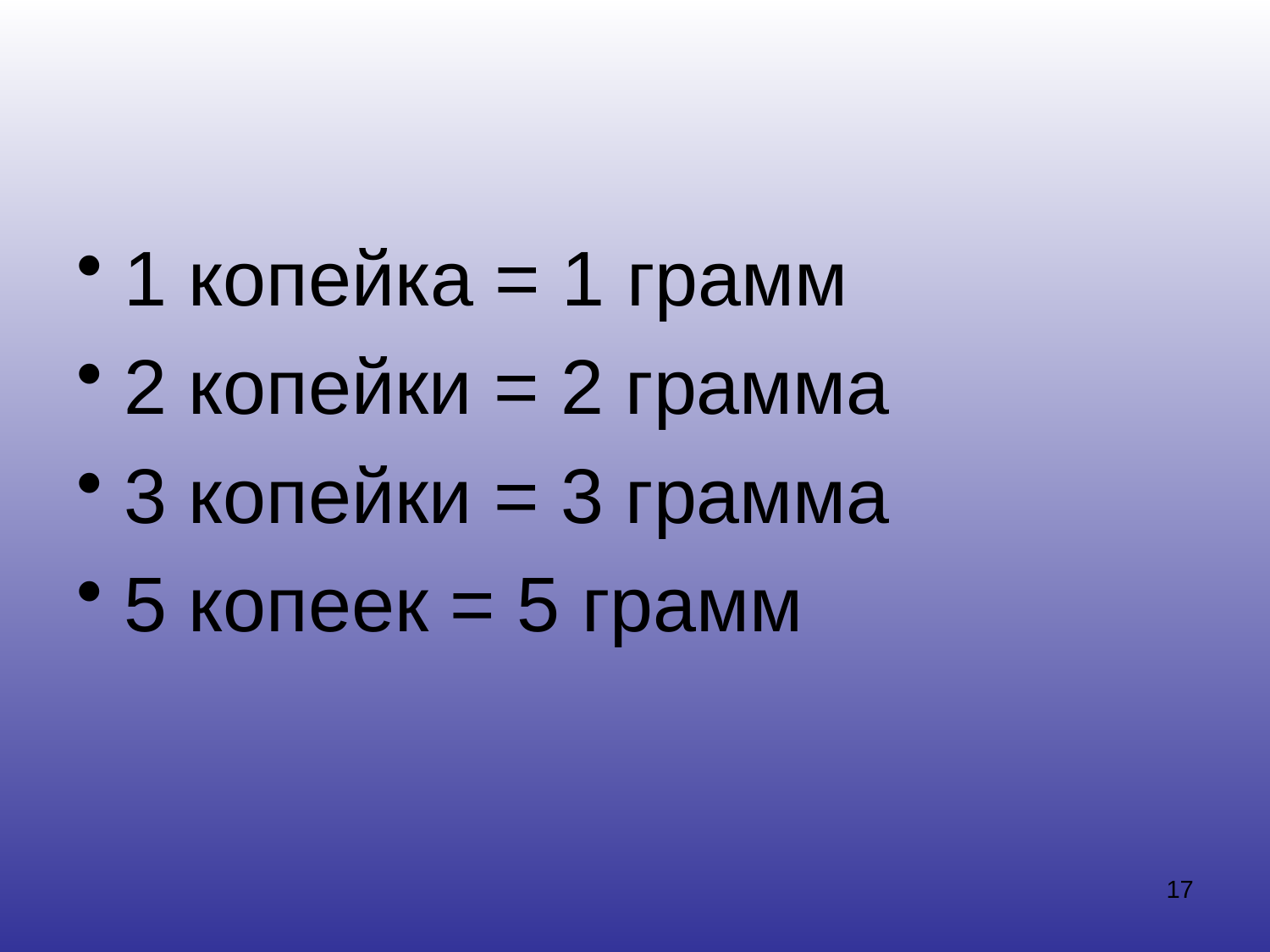

#
1 копейка = 1 грамм
2 копейки = 2 грамма
3 копейки = 3 грамма
5 копеек = 5 грамм
17